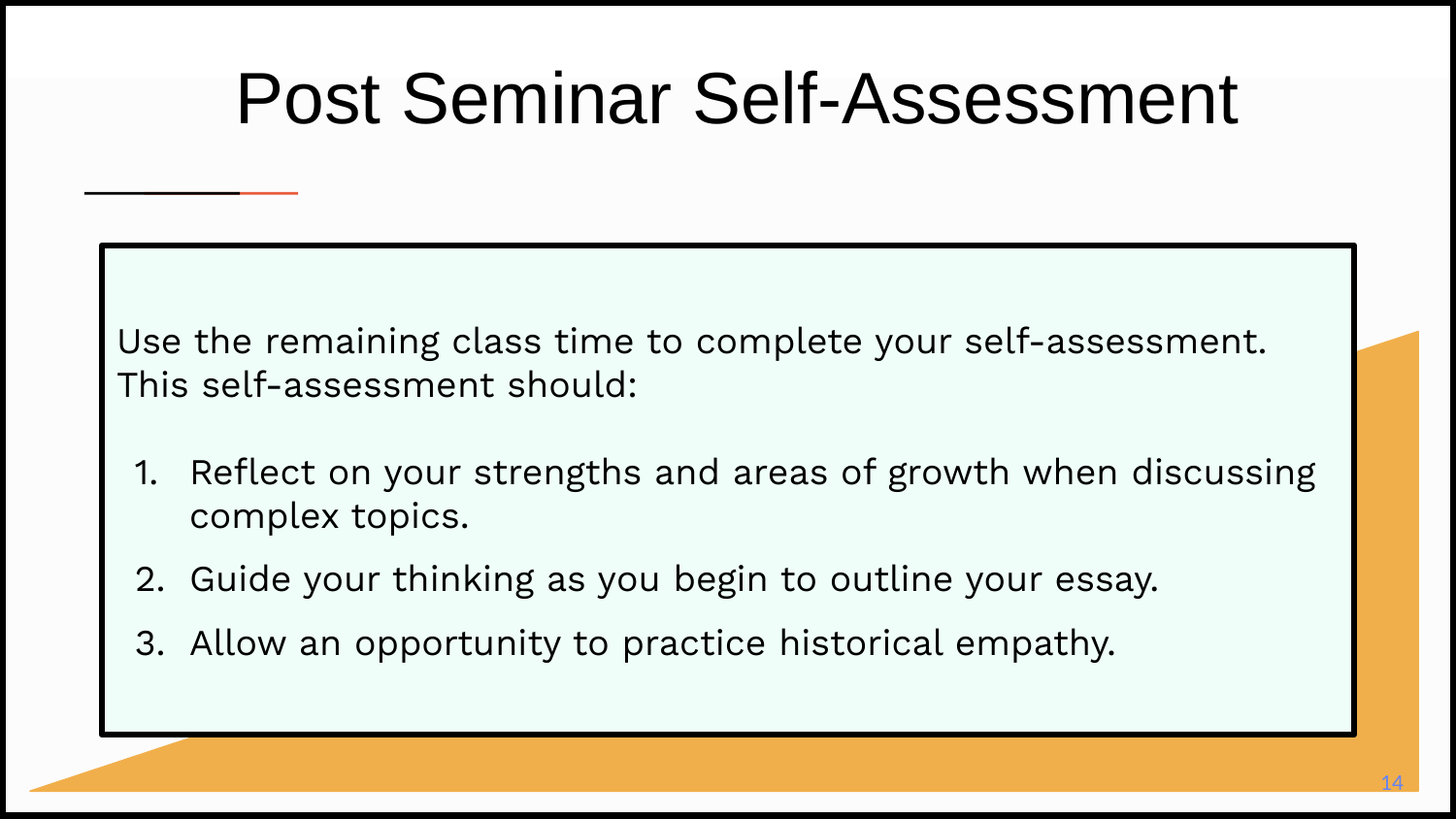

Post Seminar Self-Assessment
Use the remaining class time to complete your self-assessment. This self-assessment should:

Reflect on your strengths and areas of growth when discussing complex topics.
Guide your thinking as you begin to outline your essay.
Allow an opportunity to practice historical empathy.

14